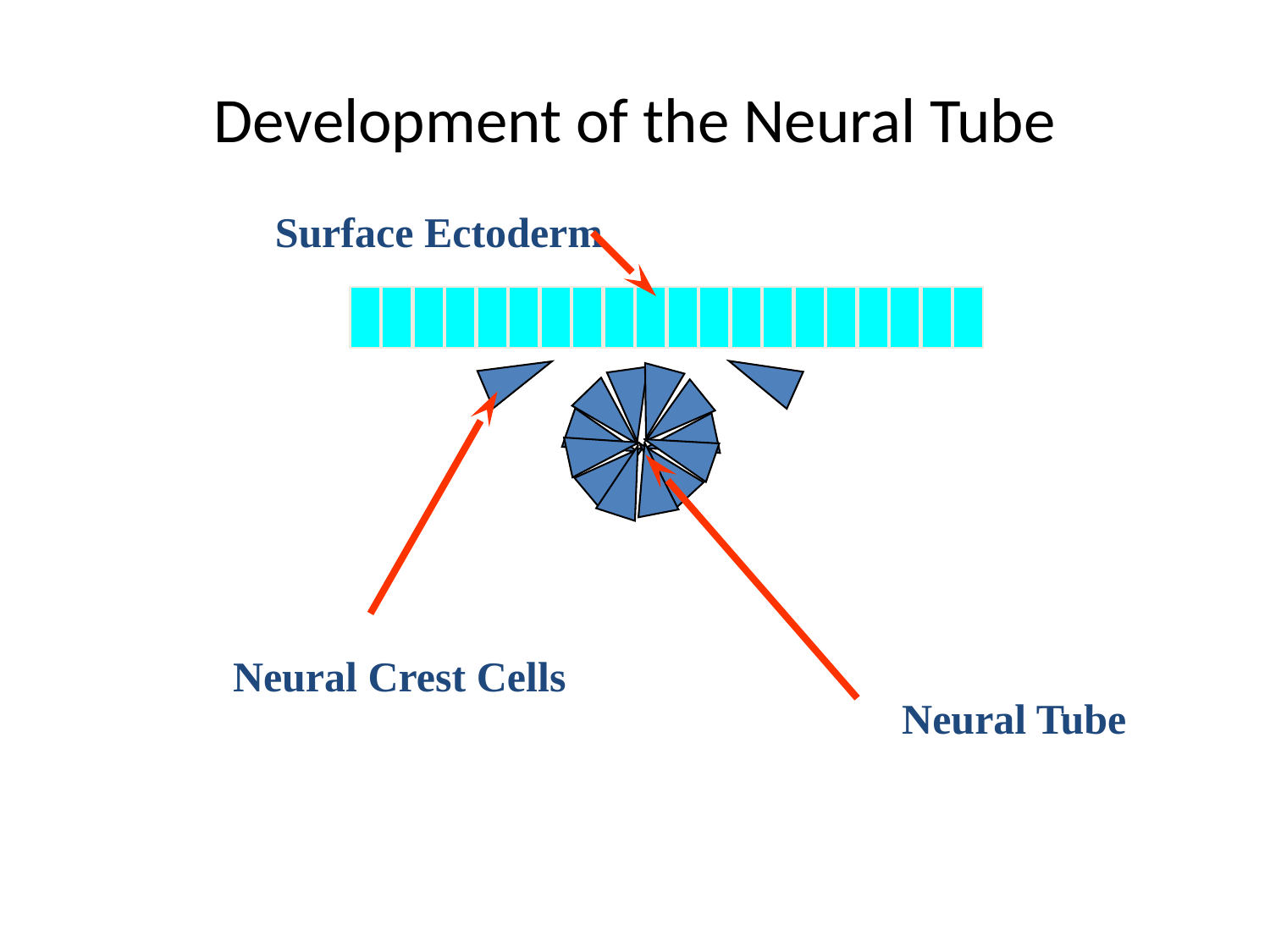

Development of the Neural Tube
Surface Ectoderm

Neural Crest Cells
Neural Tube